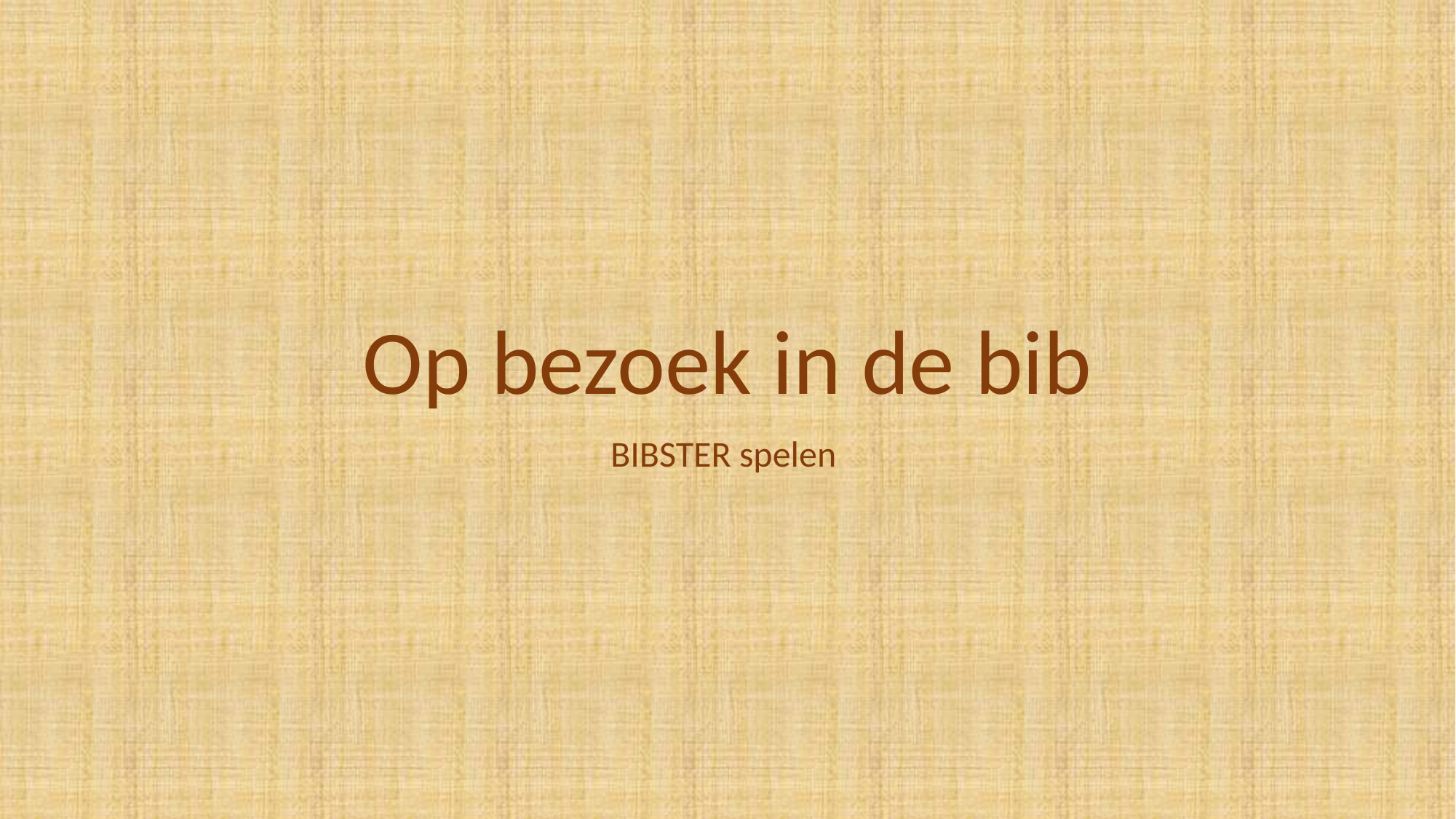

# Op bezoek in de bib
BIBSTER spelen